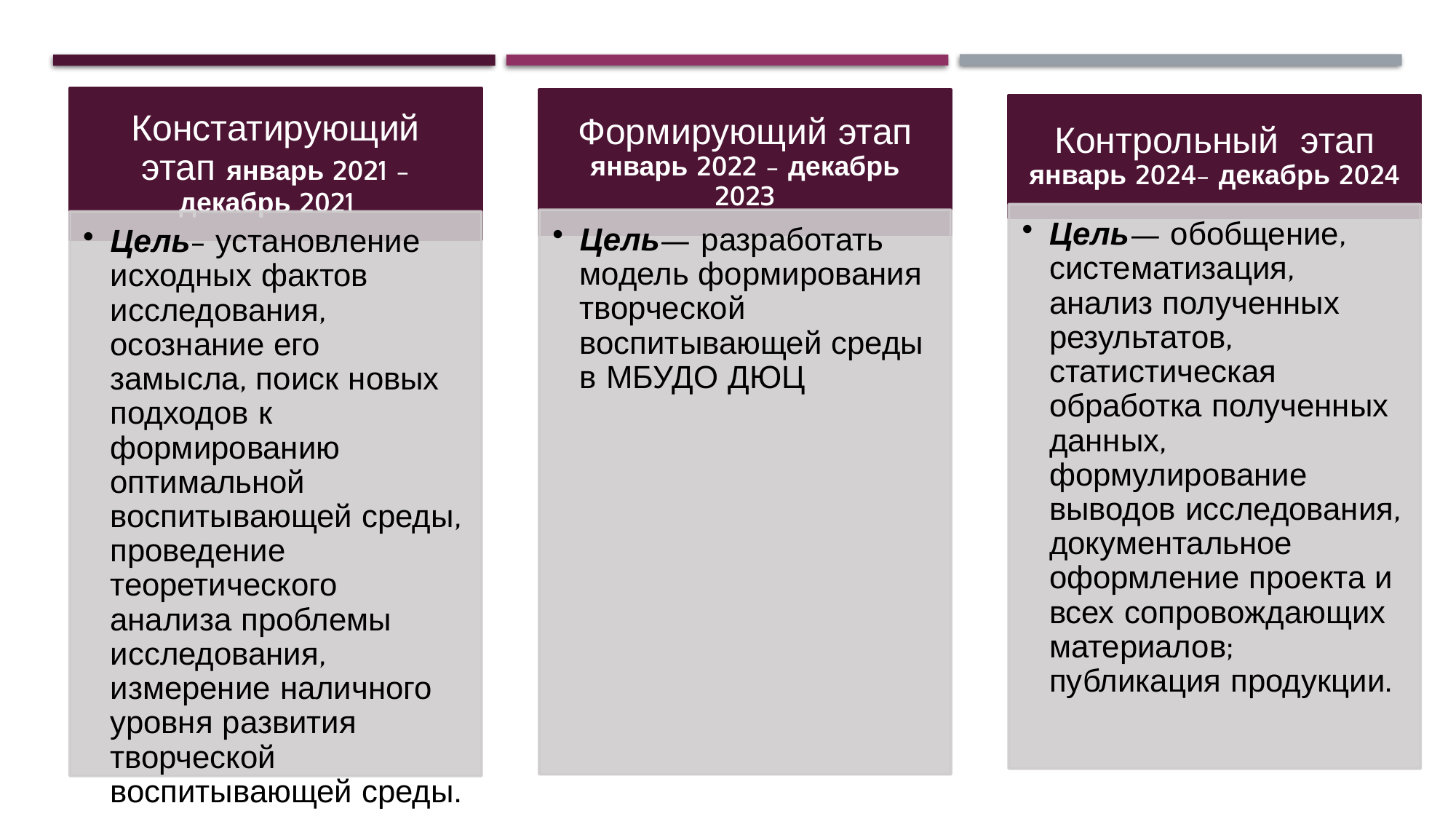

Констатирующий этап январь 2021 – декабрь 2021
Цель– установление исходных фактов исследования, осознание его замысла, поиск новых подходов к формированию оптимальной воспитывающей среды, проведение теоретического анализа проблемы исследования, измерение наличного уровня развития творческой воспитывающей среды.
Формирующий этап январь 2022 – декабрь 2023
Цель— разработать модель формирования творческой воспитывающей среды в МБУДО ДЮЦ
Контрольный  этап январь 2024– декабрь 2024
Цель— обобщение, систематизация, анализ полученных результатов, статистическая обработка полученных данных, формулирование выводов исследования, документальное оформление проекта и всех сопровождающих материалов; публикация продукции.